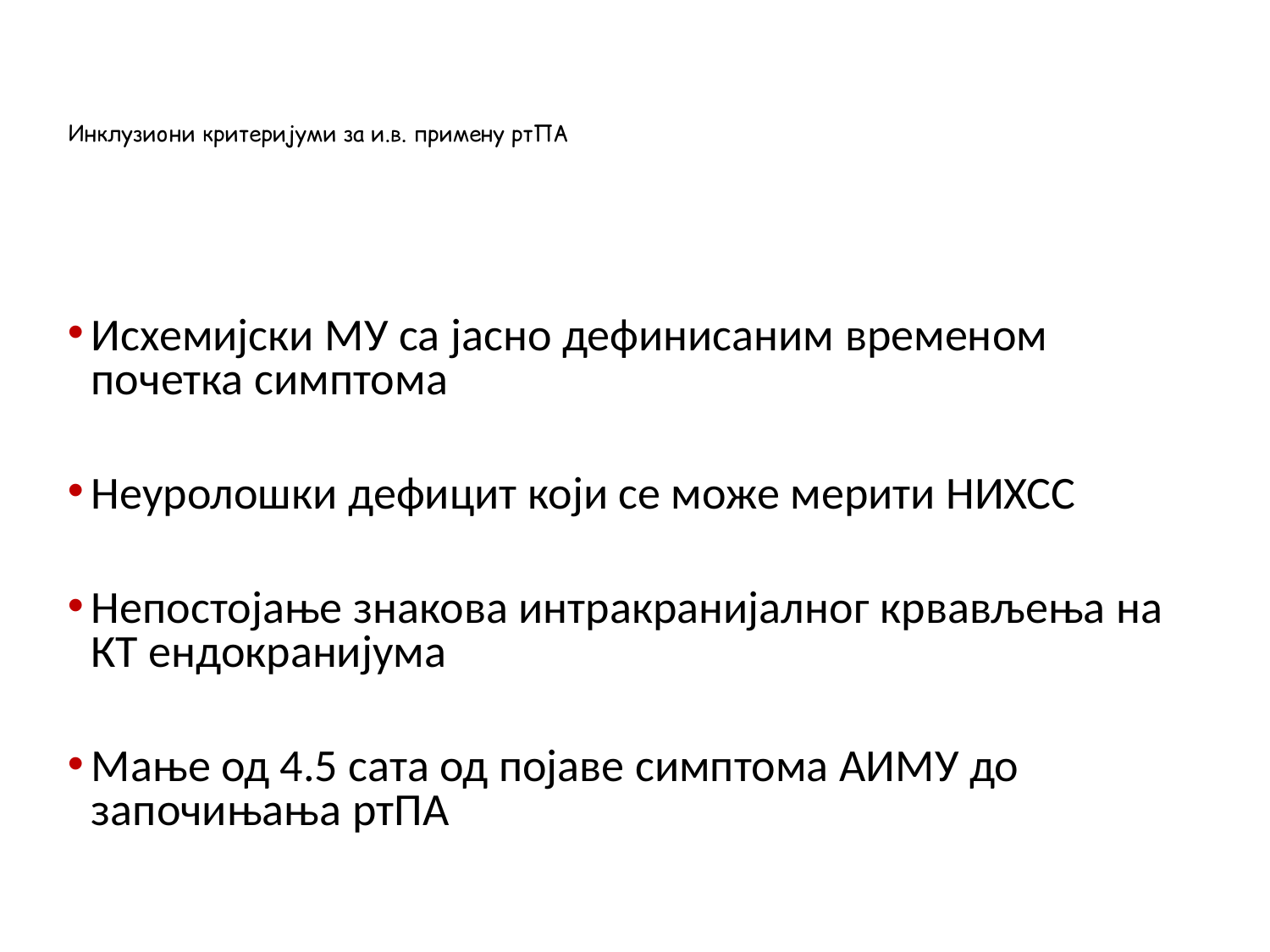

# Инклузиони критеријуми за и.в. примену ртПА
Исхемијски МУ са јасно дефинисаним временом почетка симптома

Неуролошки дефицит који се може мерити НИХСС

Непостојање знакова интракранијалног крвављења на КТ ендокранијума

Мање од 4.5 сата од појаве симптома АИМУ до започињања ртПА